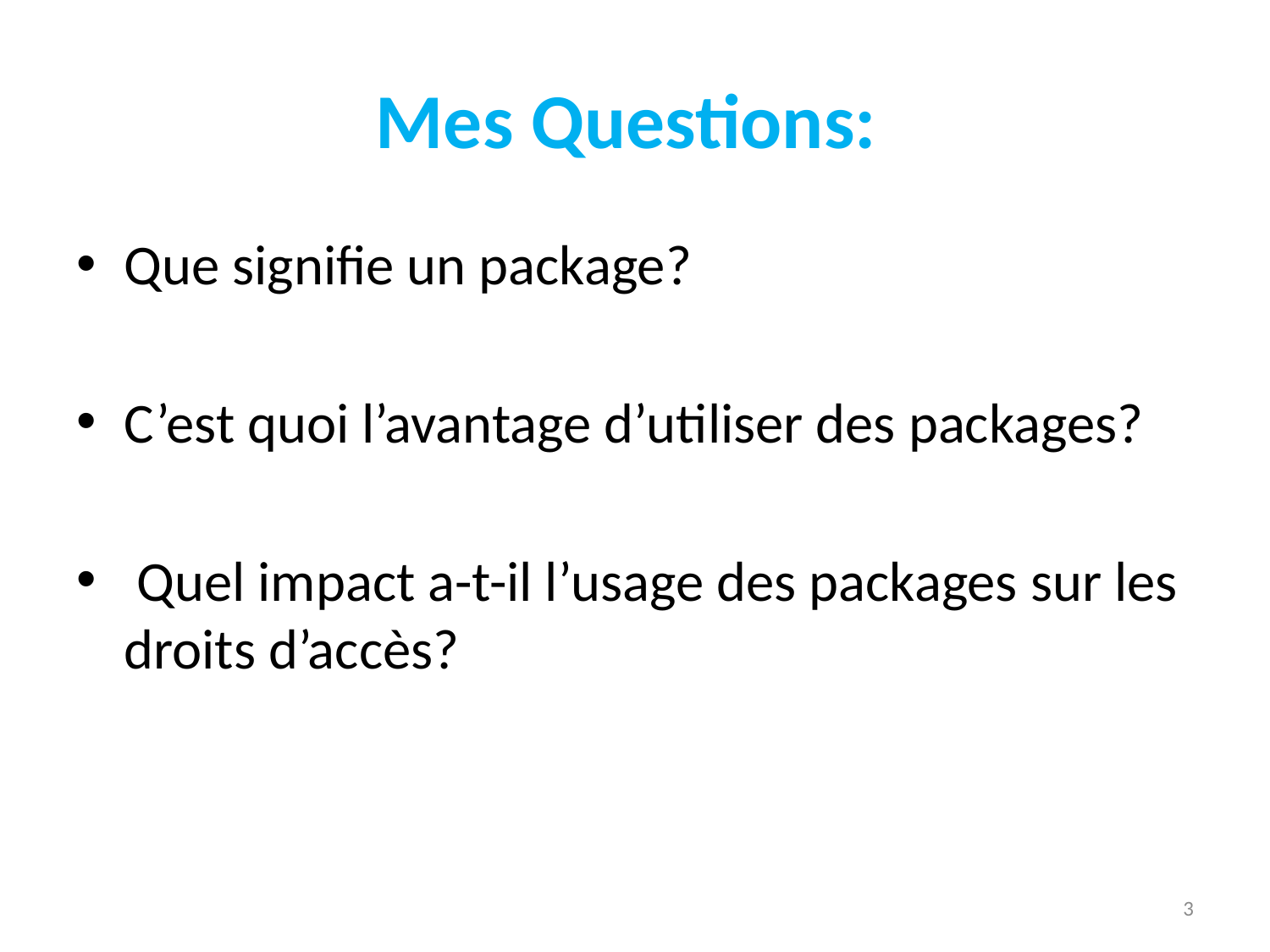

# Mes Questions:
Que signifie un package?

C’est quoi l’avantage d’utiliser des packages?

 Quel impact a-t-il l’usage des packages sur les droits d’accès?

3